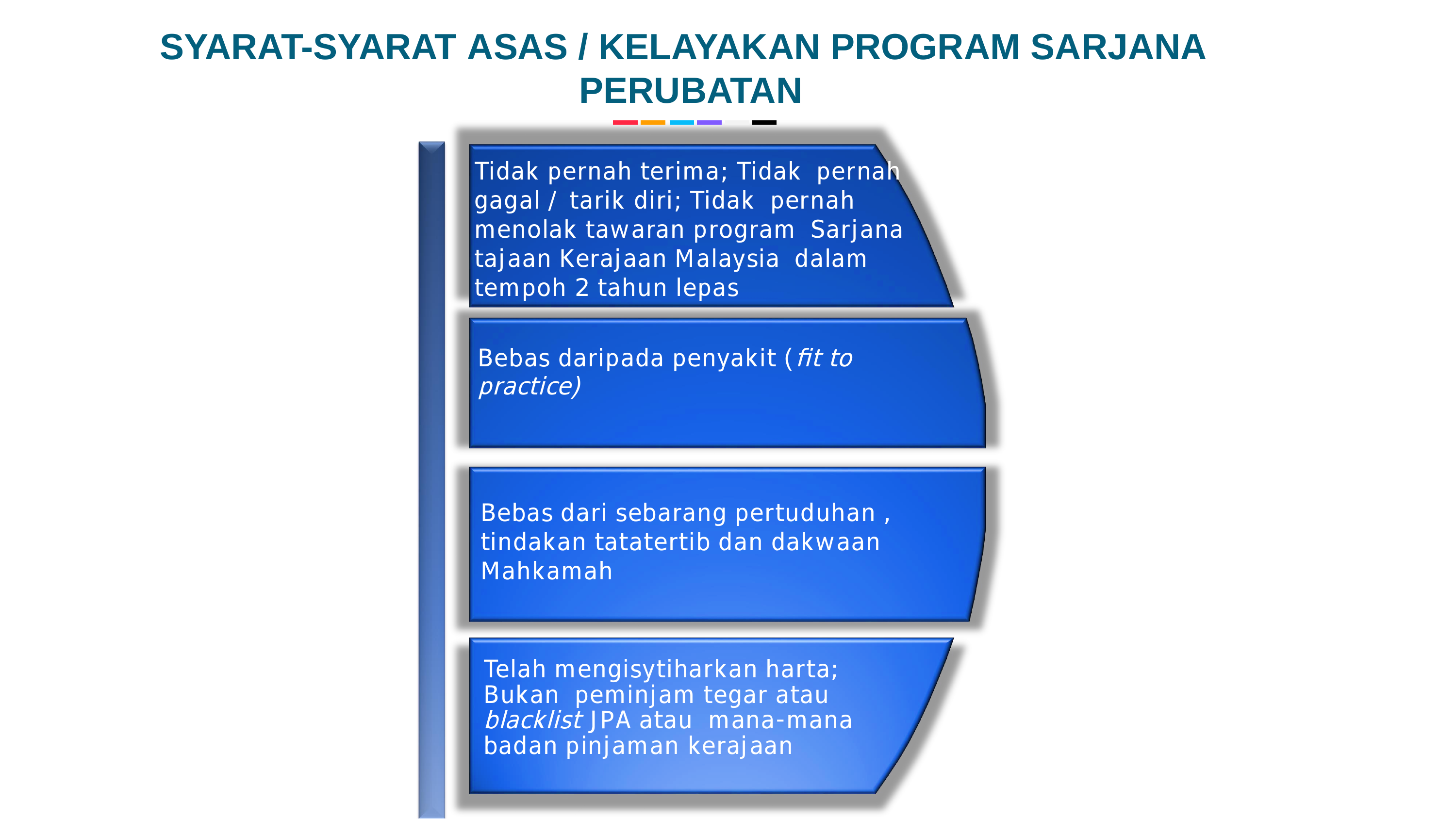

# SYARAT-SYARAT ASAS / KELAYAKAN PROGRAM SARJANA  PERUBATAN

Tidak pernah terima; Tidak  pernah gagal / tarik diri; Tidak  pernah menolak tawaran program  Sarjana tajaan Kerajaan Malaysia  dalam tempoh 2 tahun lepas

Bebas daripada penyakit (fit to  practice)
Bebas dari sebarang pertuduhan ,  tindakan tatatertib dan dakwaan  Mahkamah

Telah mengisytiharkan harta; Bukan  peminjam tegar atau blacklist JPA atau  mana-mana badan pinjaman kerajaan